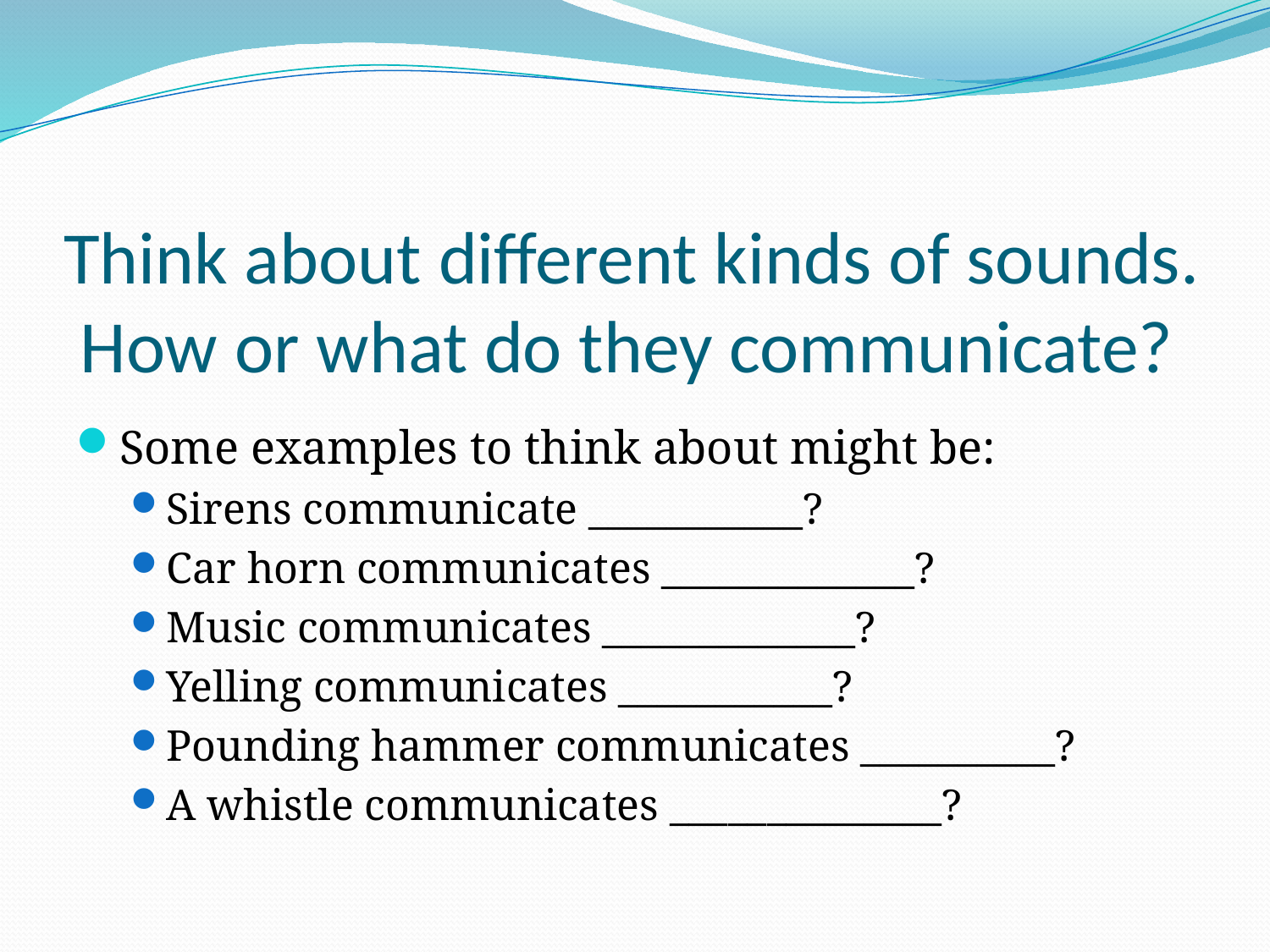

# Think about different kinds of sounds.  How or what do they communicate?
Some examples to think about might be:
Sirens communicate ___________?
Car horn communicates _____________?
Music communicates _____________?
Yelling communicates ___________?
Pounding hammer communicates __________?
A whistle communicates ______________?